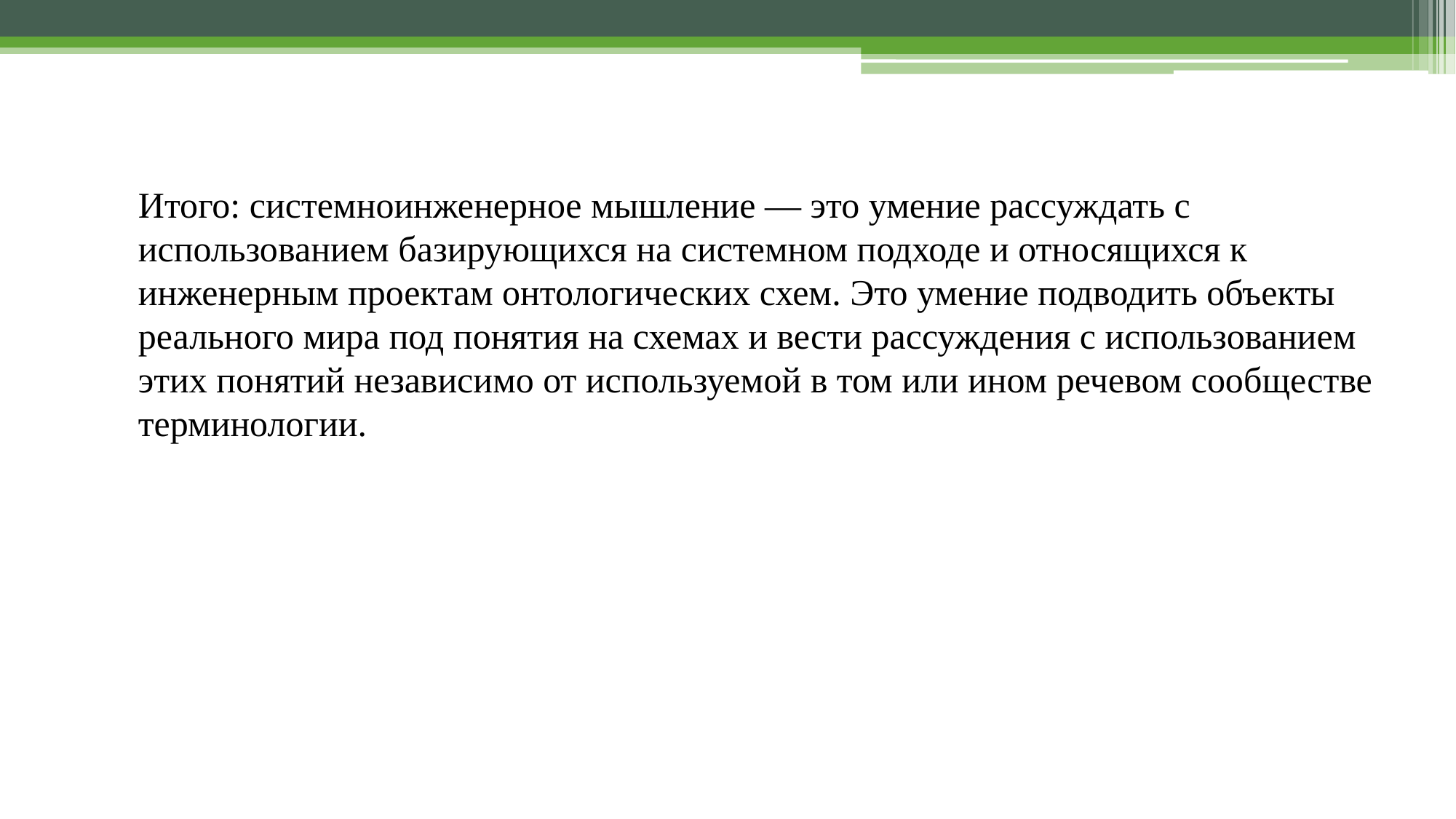

Итого: системноинженерное мышление — это умение рассуждать с использованием базирующихся на системном подходе и относящихся к инженерным проектам онтологических схем. Это умение подводить объекты реального мира под понятия на схемах и вести рассуждения с использованием этих понятий независимо от используемой в том или ином речевом сообществе терминологии.